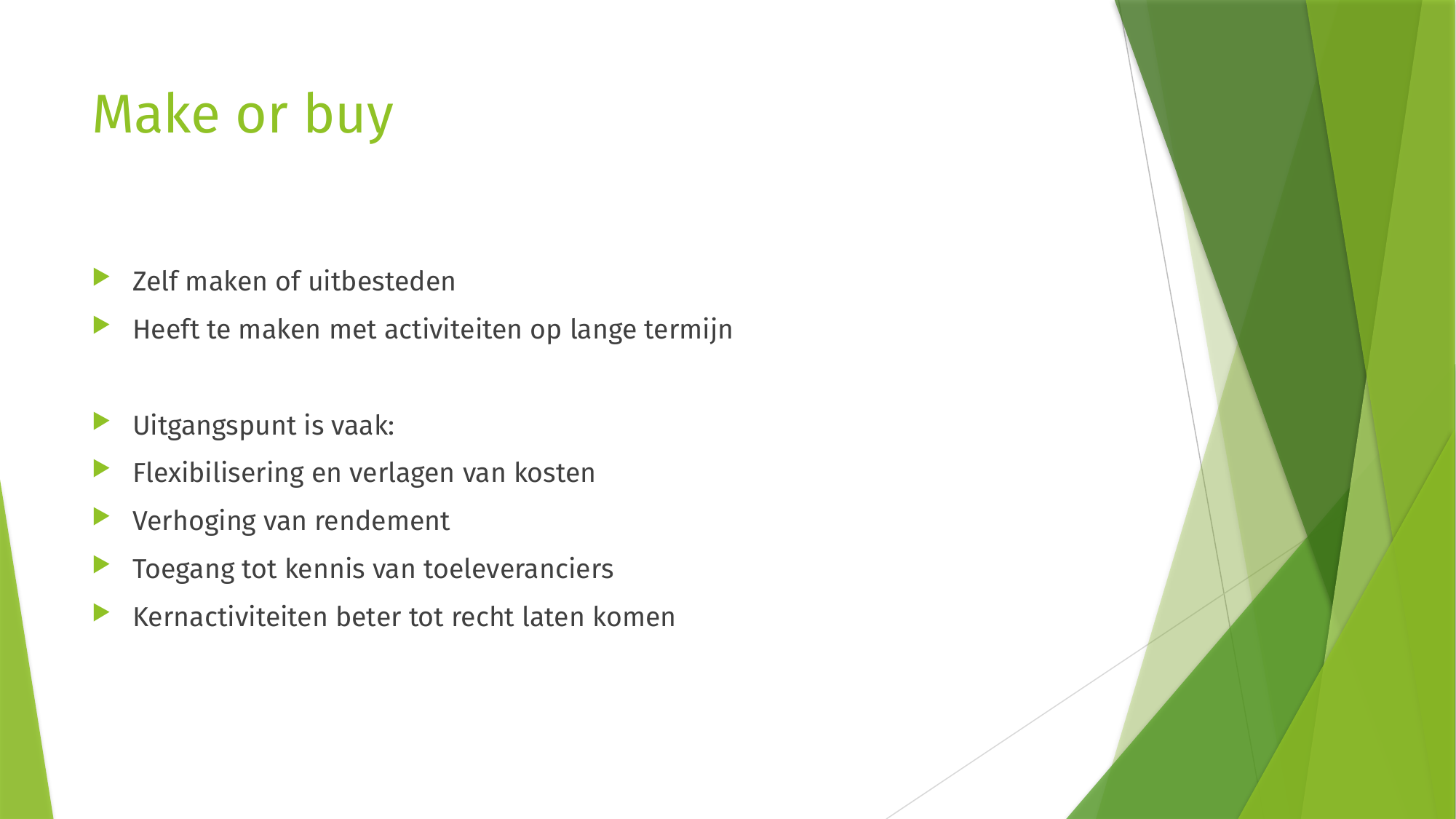

# Make or buy
Zelf maken of uitbesteden
Heeft te maken met activiteiten op lange termijn

Uitgangspunt is vaak:
Flexibilisering en verlagen van kosten
Verhoging van rendement
Toegang tot kennis van toeleveranciers
Kernactiviteiten beter tot recht laten komen